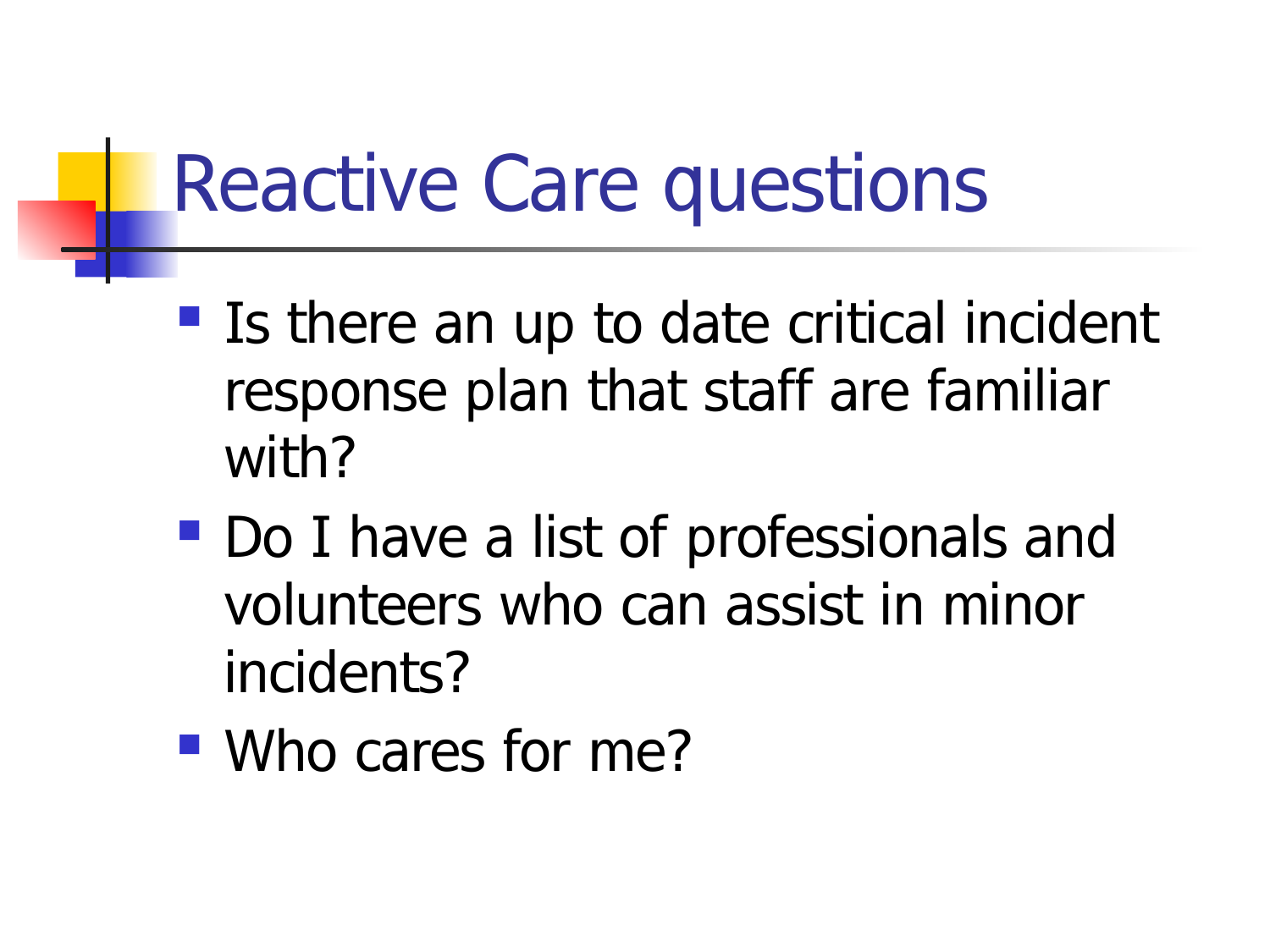

# Reactive Care questions
Is there an up to date critical incident response plan that staff are familiar with?
Do I have a list of professionals and volunteers who can assist in minor incidents?
Who cares for me?